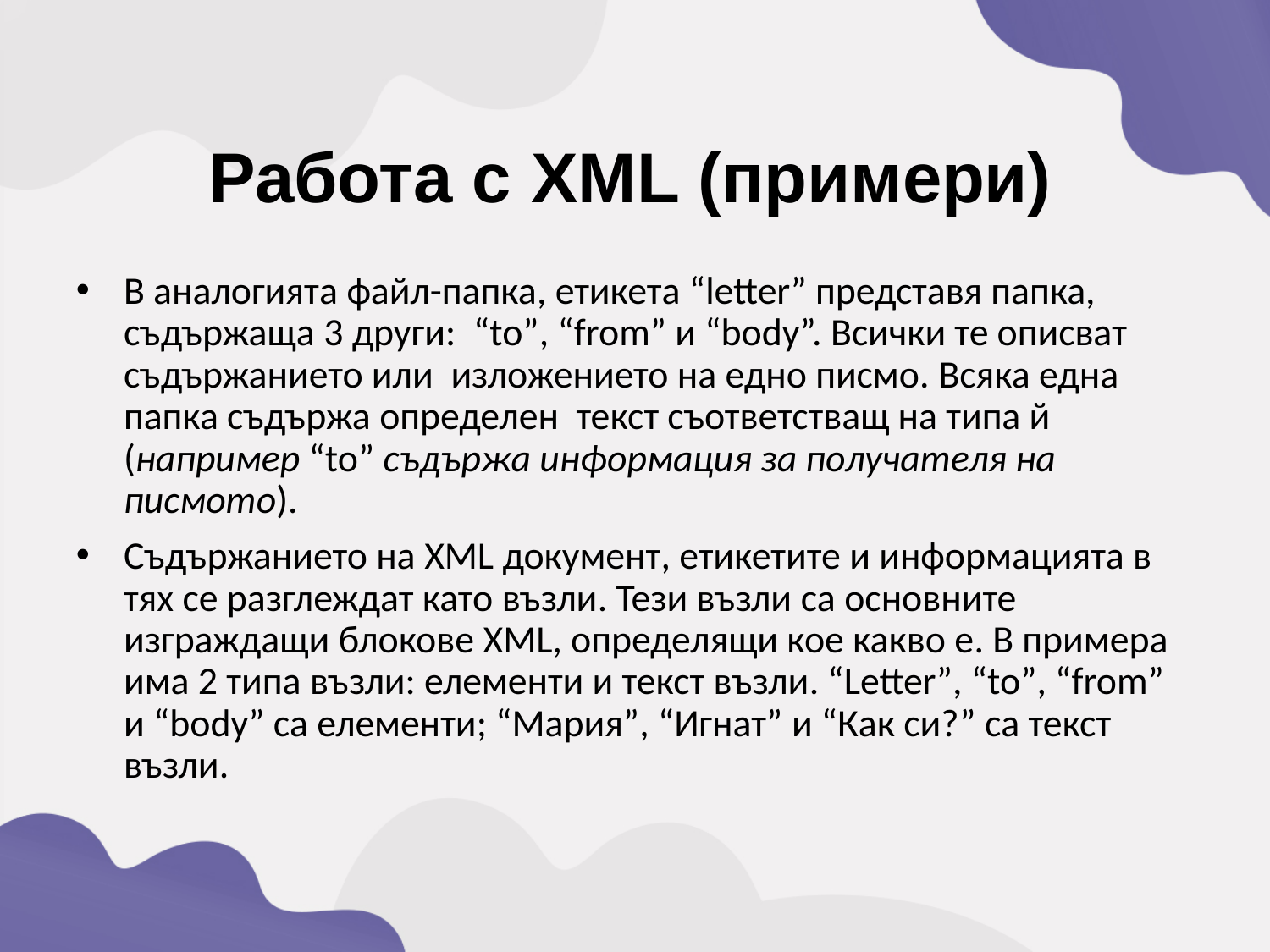

Работа с XML (примери)
В аналогията файл-папка, етикета “letter” представя папка, съдържаща 3 други:  “to”, “from” и “body”. Всички те описват съдържанието или  изложението на едно писмо. Всяка една папка съдържа определен  текст съответстващ на типа й (например “to” съдържа информация за получателя на писмото).
Съдържанието на XML документ, етикетите и информацията в тях се разглеждат като възли. Тези възли са основните изграждащи блокове XML, определящи кое какво е. В примера има 2 типа възли: елементи и текст възли. “Letter”, “to”, “from” и “body” са елементи; “Мария”, “Игнат” и “Как си?” са текст  възли.